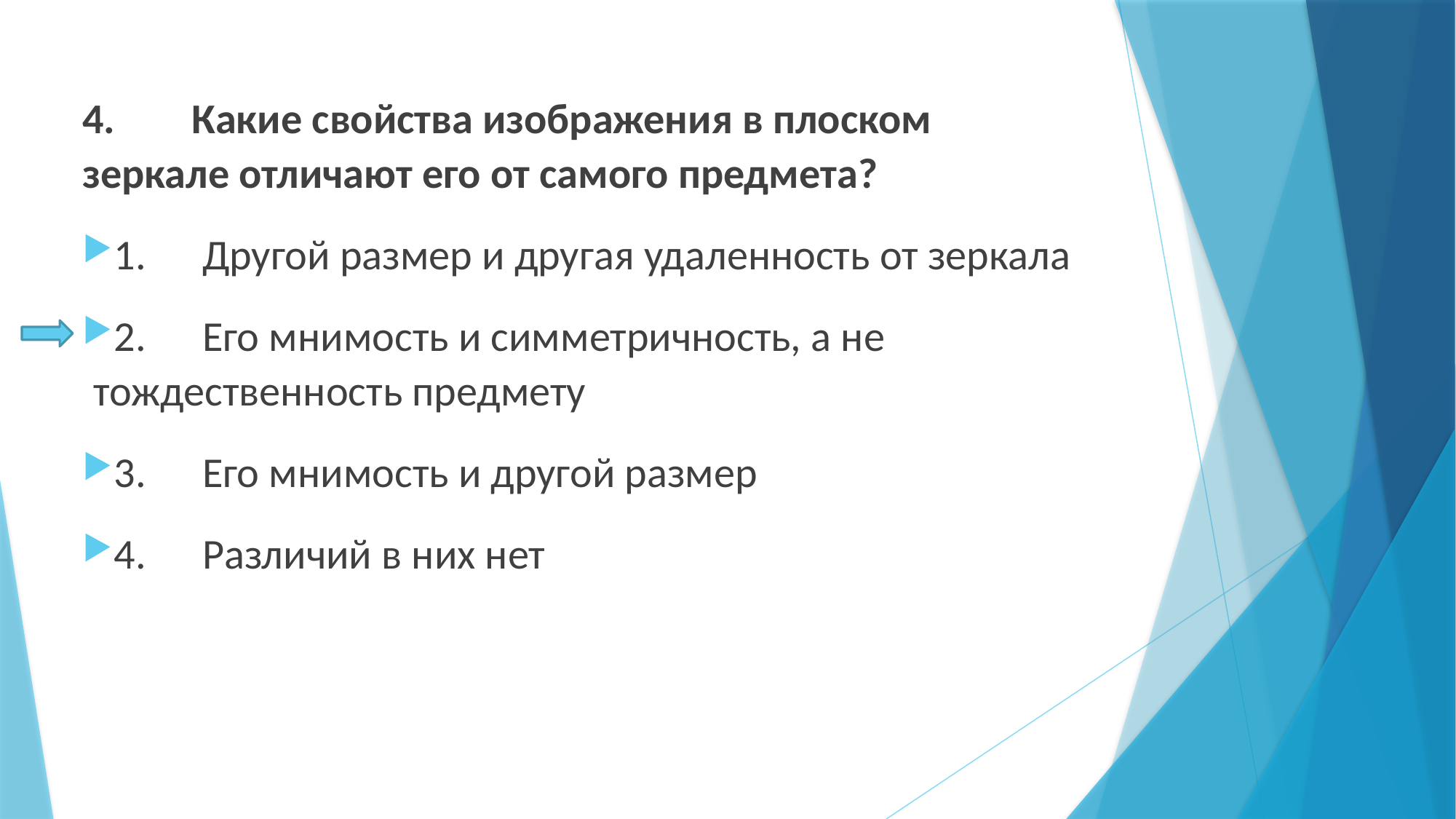

#
4.	Какие свойства изображения в плоском зеркале отличают его от самого предмета?
1.	Другой размер и другая удаленность от зеркала
2.	Его мнимость и симметричность, а не тождественность предмету
3.	Его мнимость и другой размер
4.	Различий в них нет